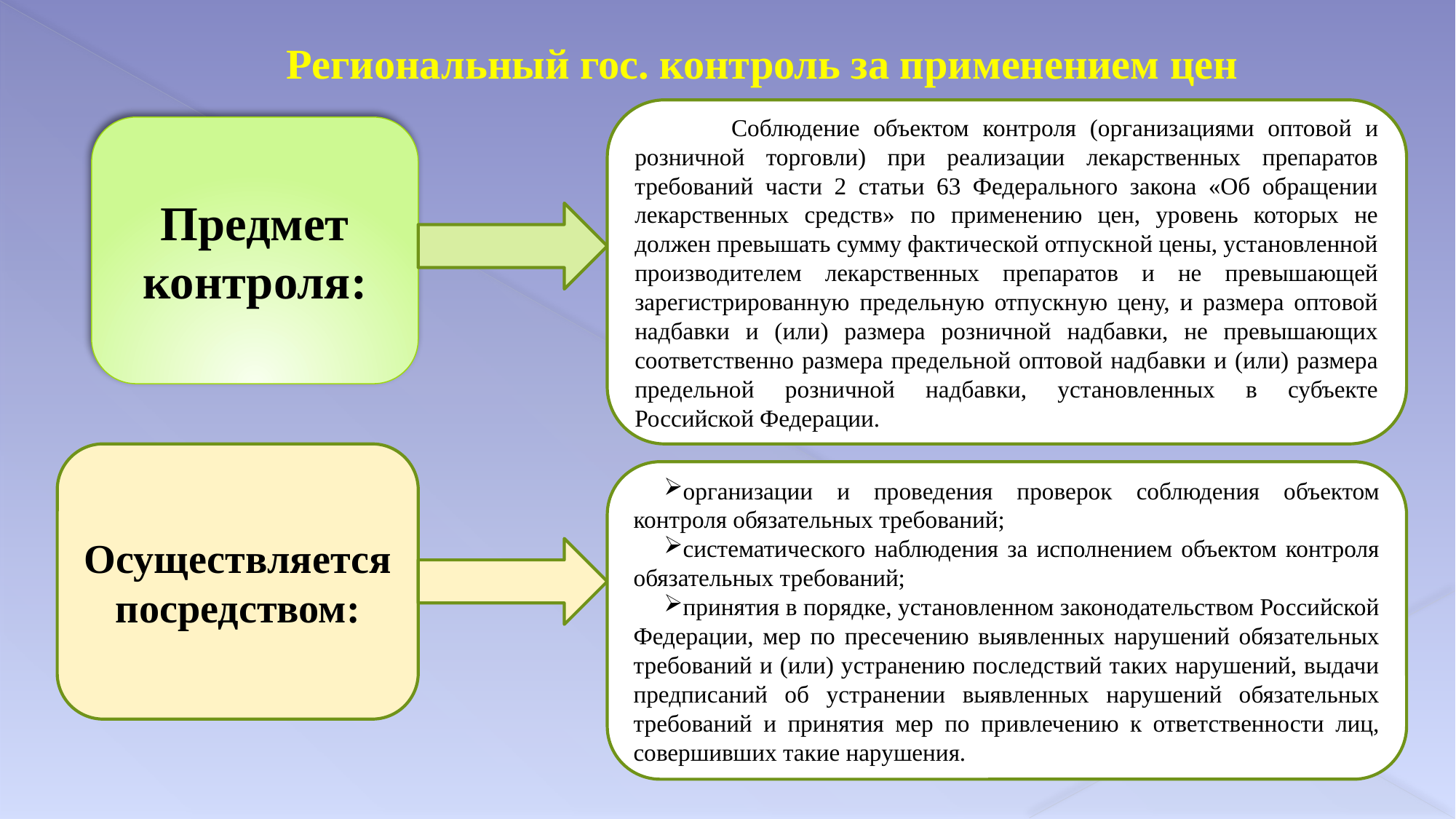

Региональный гос. контроль за применением цен
       Соблюдение объектом контроля (организациями оптовой и розничной торговли) при реализации лекарственных препаратов требований части 2 статьи 63 Федерального закона «Об обращении лекарственных средств» по применению цен, уровень которых не должен превышать сумму фактической отпускной цены, установленной производителем лекарственных препаратов и не превышающей зарегистрированную предельную отпускную цену, и размера оптовой надбавки и (или) размера розничной надбавки, не превышающих соответственно размера предельной оптовой надбавки и (или) размера предельной розничной надбавки, установленных в субъекте Российской Федерации.
Предмет
контроля:

Осуществляется
посредством:
организации и проведения проверок соблюдения объектом контроля обязательных требований;
систематического наблюдения за исполнением объектом контроля обязательных требований;
принятия в порядке, установленном законодательством Российской Федерации, мер по пресечению выявленных нарушений обязательных требований и (или) устранению последствий таких нарушений, выдачи предписаний об устранении выявленных нарушений обязательных требований и принятия мер по привлечению к ответственности лиц, совершивших такие нарушения.